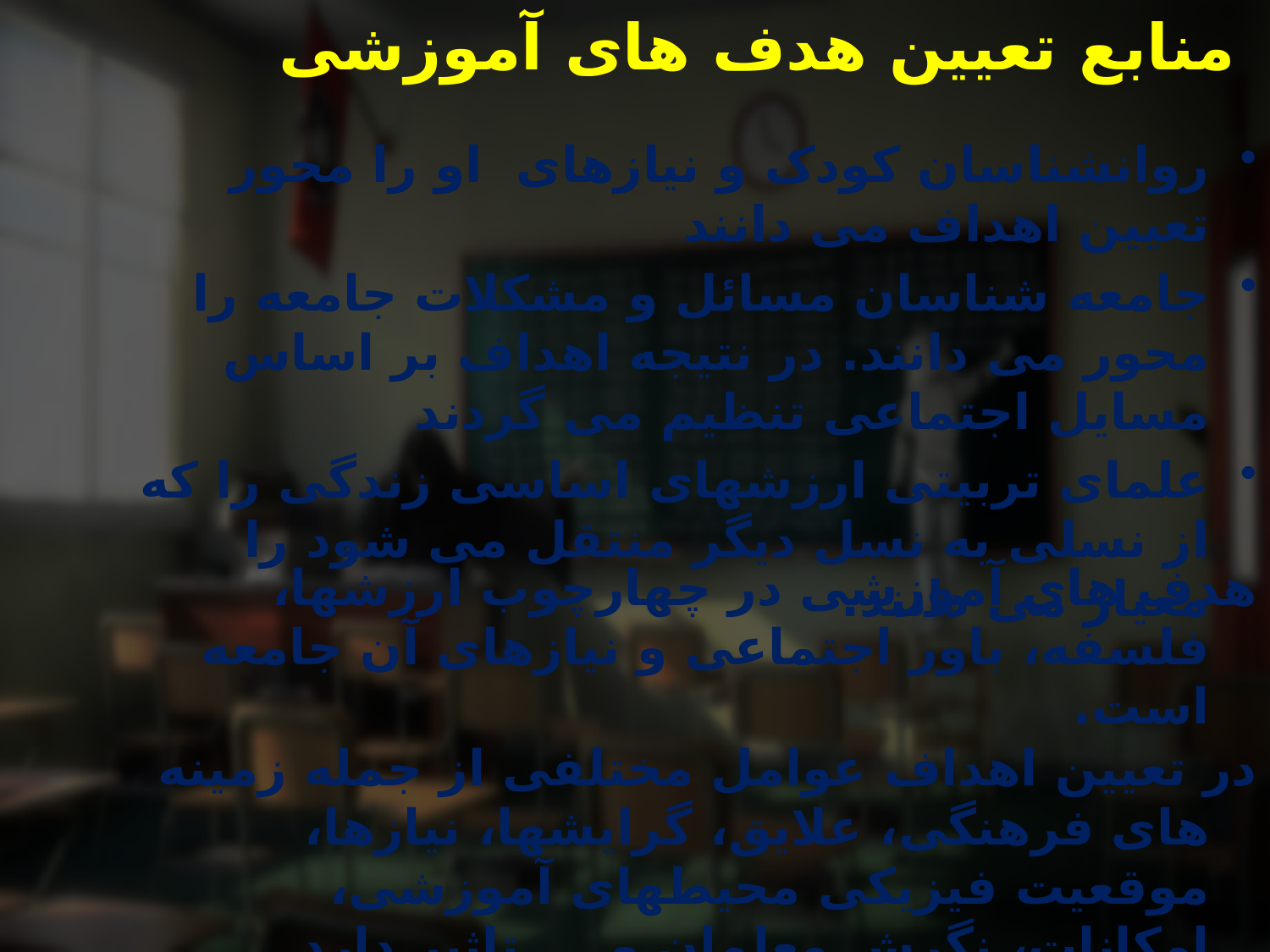

منابع تعیین هدف های آموزشی
روانشناسان کودک و نیازهای  او را محور تعیین اهداف می دانند
جامعه شناسان مسائل و مشکلات جامعه را محور می دانند. در نتیجه اهداف بر اساس مسایل اجتماعی تنظیم می گردند
علمای تربیتی ارزشهای اساسی زندگی را که از نسلی به نسل دیگر منتقل می شود را معیار می دانند.

هدف های آموزشی در چهارچوب ارزشها، فلسفه، باور اجتماعی و نیازهای آن جامعه است.

در تعیین اهداف عوامل مختلفی از جمله زمینه های فرهنگی، علایق، گرایشها، نیازها، موقعیت فیزیکی محیطهای آموزشی، امکانات، نگرش معلمان و ... تاثیر دارد